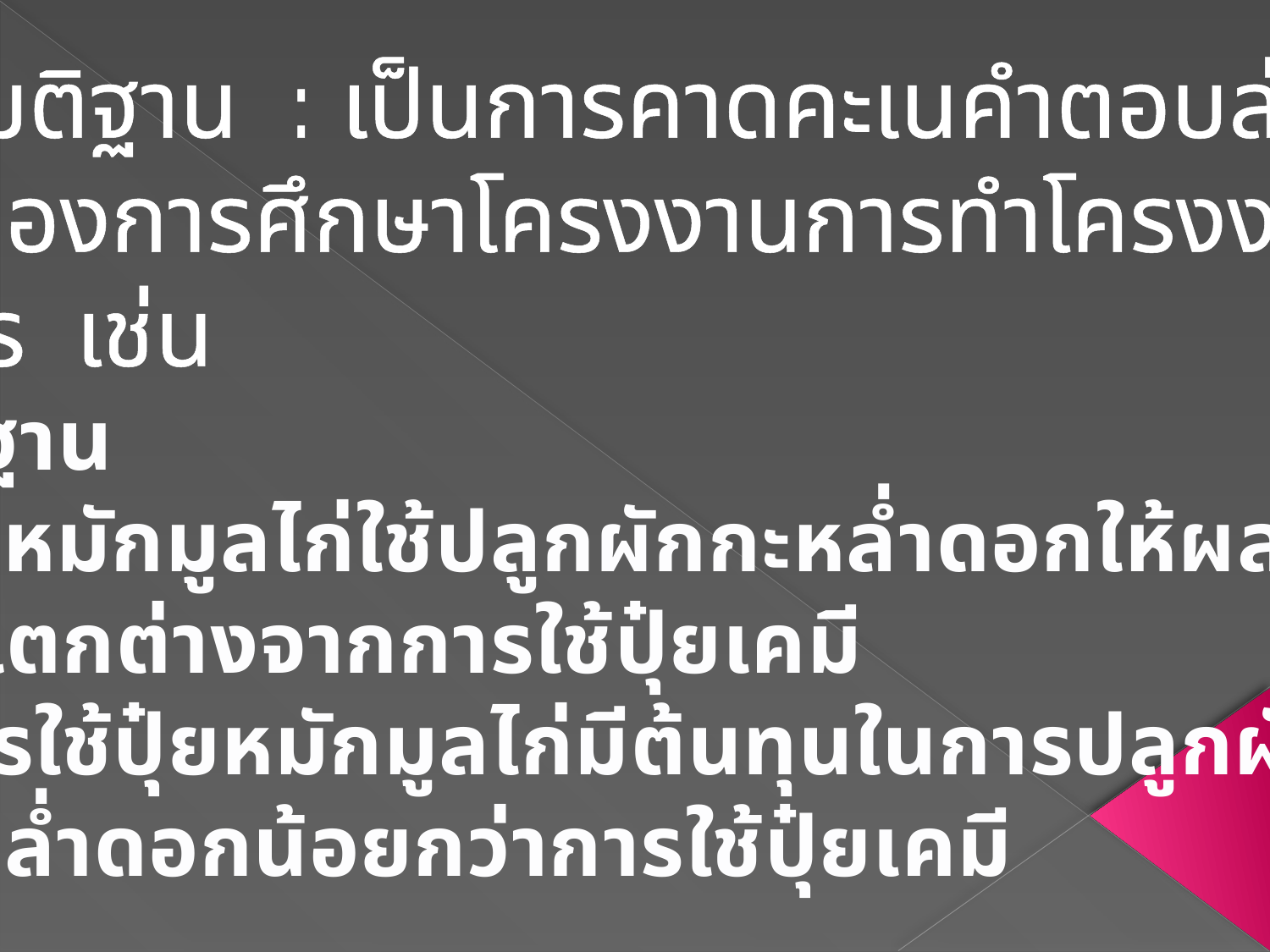

5. สมมติฐาน  : เป็นการคาดคะเนคำตอบล่วงหน้า
ว่าผลของการศึกษาโครงงานการทำโครงงาน
คืออะไร  เช่น
สมมติฐาน
  1. ปุ๋ยหมักมูลไก่ใช้ปลูกผักกะหล่ำดอกให้ผลผลิต
     ไม่แตกต่างจากการใช้ปุ๋ยเคมี
  2. การใช้ปุ๋ยหมักมูลไก่มีต้นทุนในการปลูกผัก
     กะหล่ำดอกน้อยกว่าการใช้ปุ๋ยเคมี